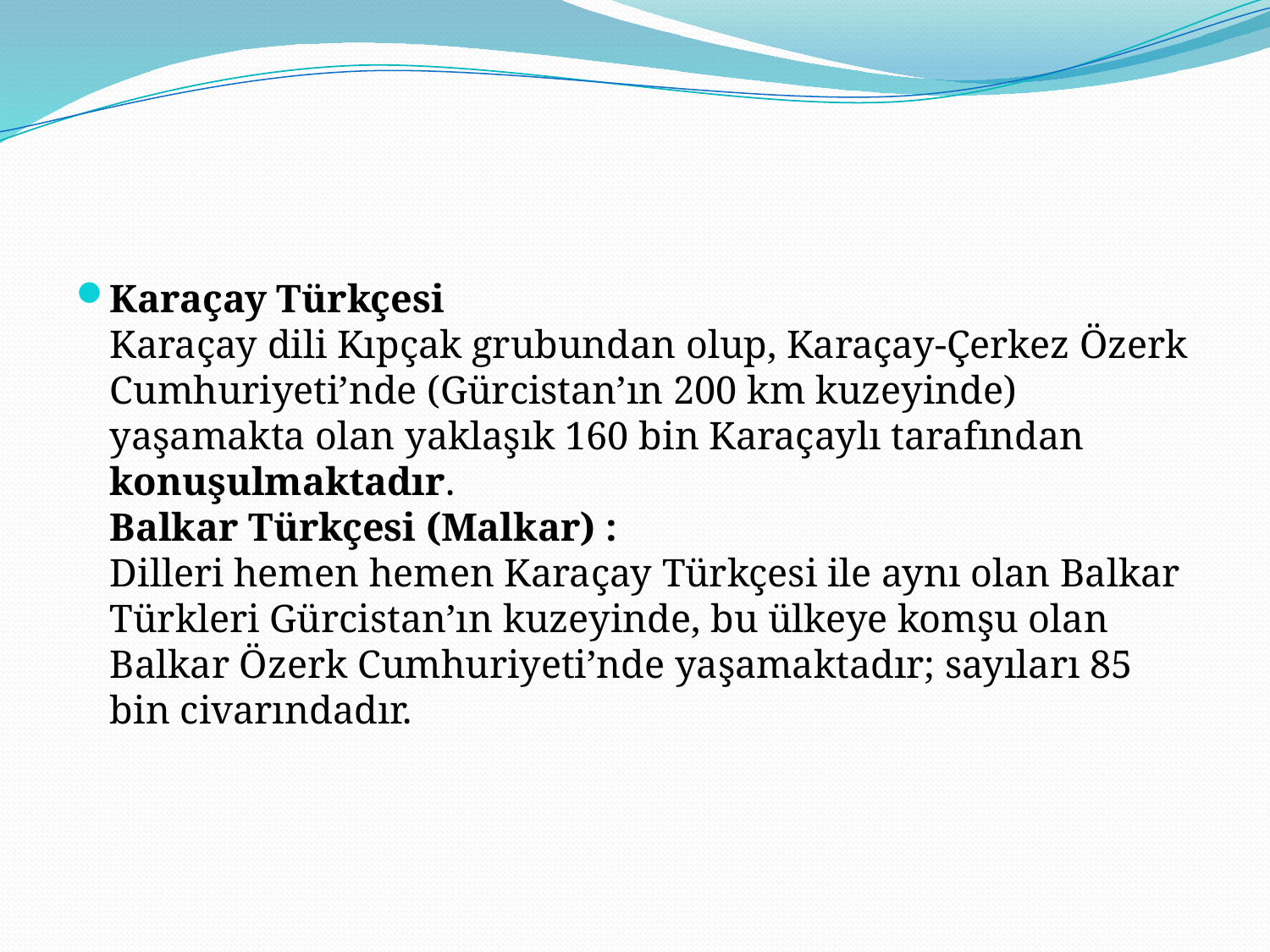

Karaçay Türkçesi
Karaçay dili Kıpçak grubundan olup, Karaçay-Çerkez Özerk Cumhuriyeti’nde (Gürcistan’ın 200 km kuzeyinde) yaşamakta olan yaklaşık 160 bin Karaçaylı tarafından konuşulmaktadır.
Balkar Türkçesi (Malkar) :
Dilleri hemen hemen Karaçay Türkçesi ile aynı olan Balkar Türkleri Gürcistan’ın kuzeyinde, bu ülkeye komşu olan Balkar Özerk Cumhuriyeti’nde yaşamaktadır; sayıları 85 bin civarındadır.